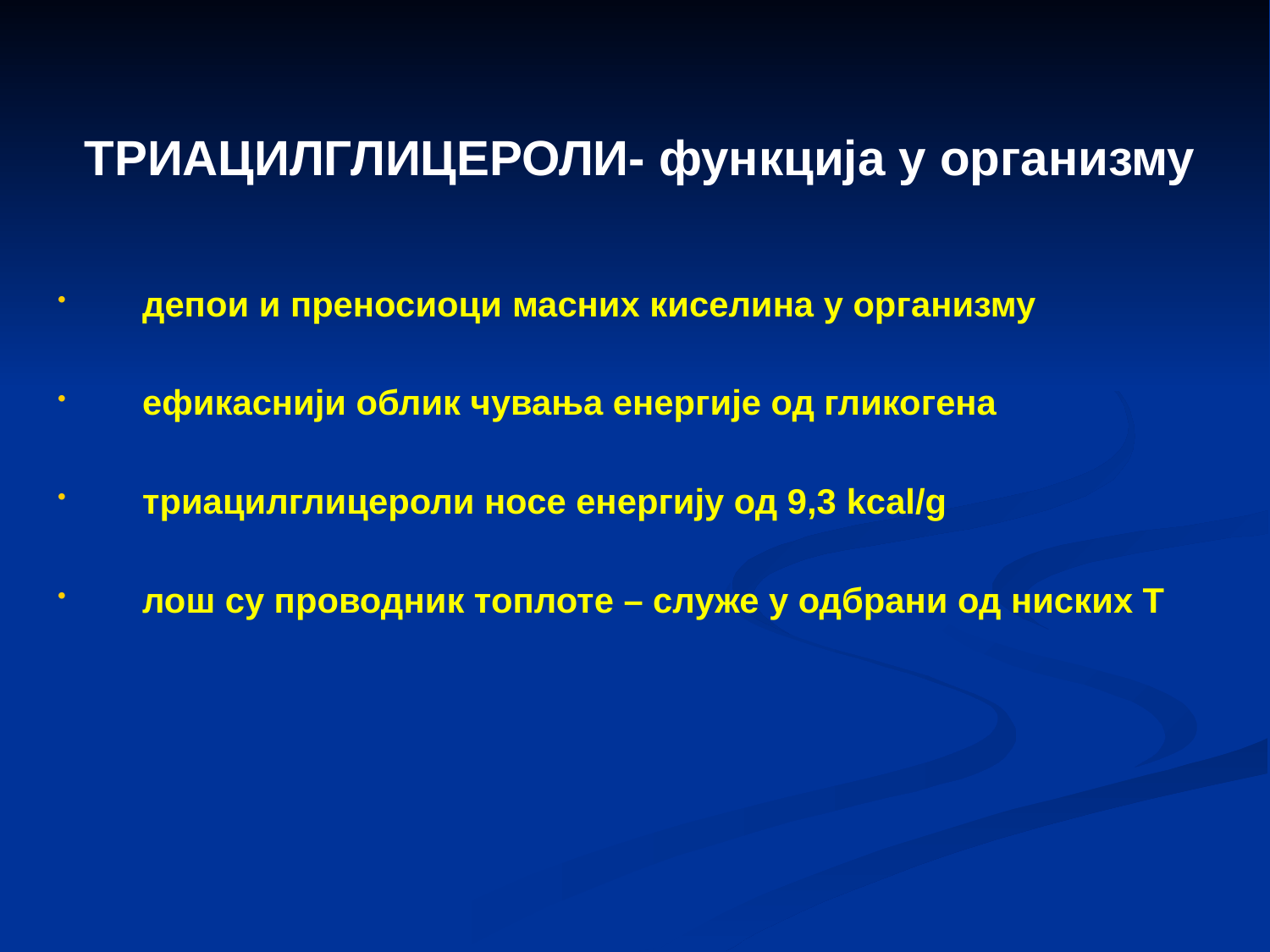

# ТРИАЦИЛГЛИЦЕРОЛИ- функција у организму
депои и преносиоци масних киселина у организму

ефикаснији облик чувања енергије од гликогена

триацилглицероли носе енергију од 9,3 kcal/g

лош су проводник топлоте – служе у одбрани од ниских Т